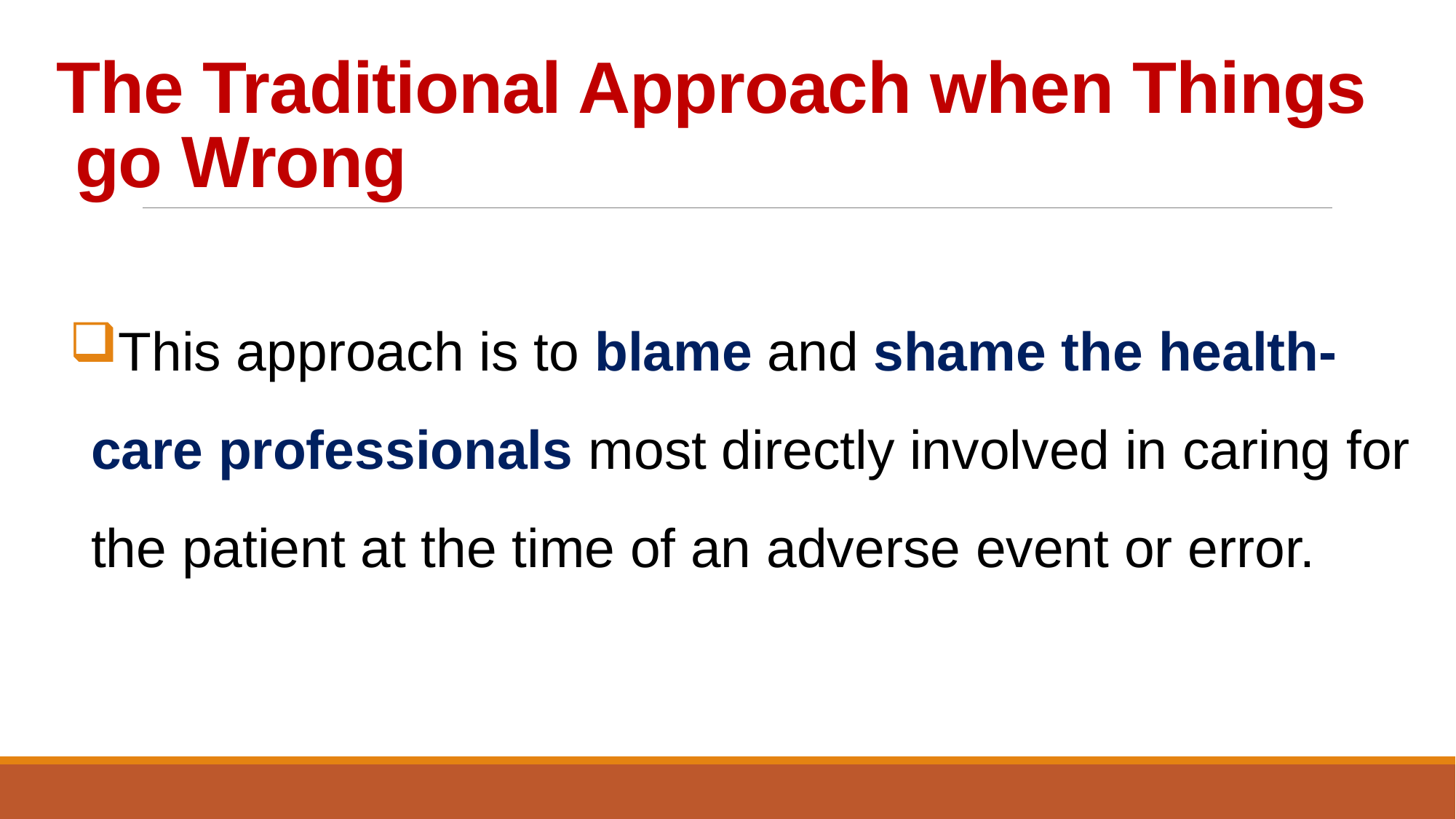

# The Traditional Approach when Things go Wrong
This approach is to blame and shame the health-care professionals most directly involved in caring for the patient at the time of an adverse event or error.